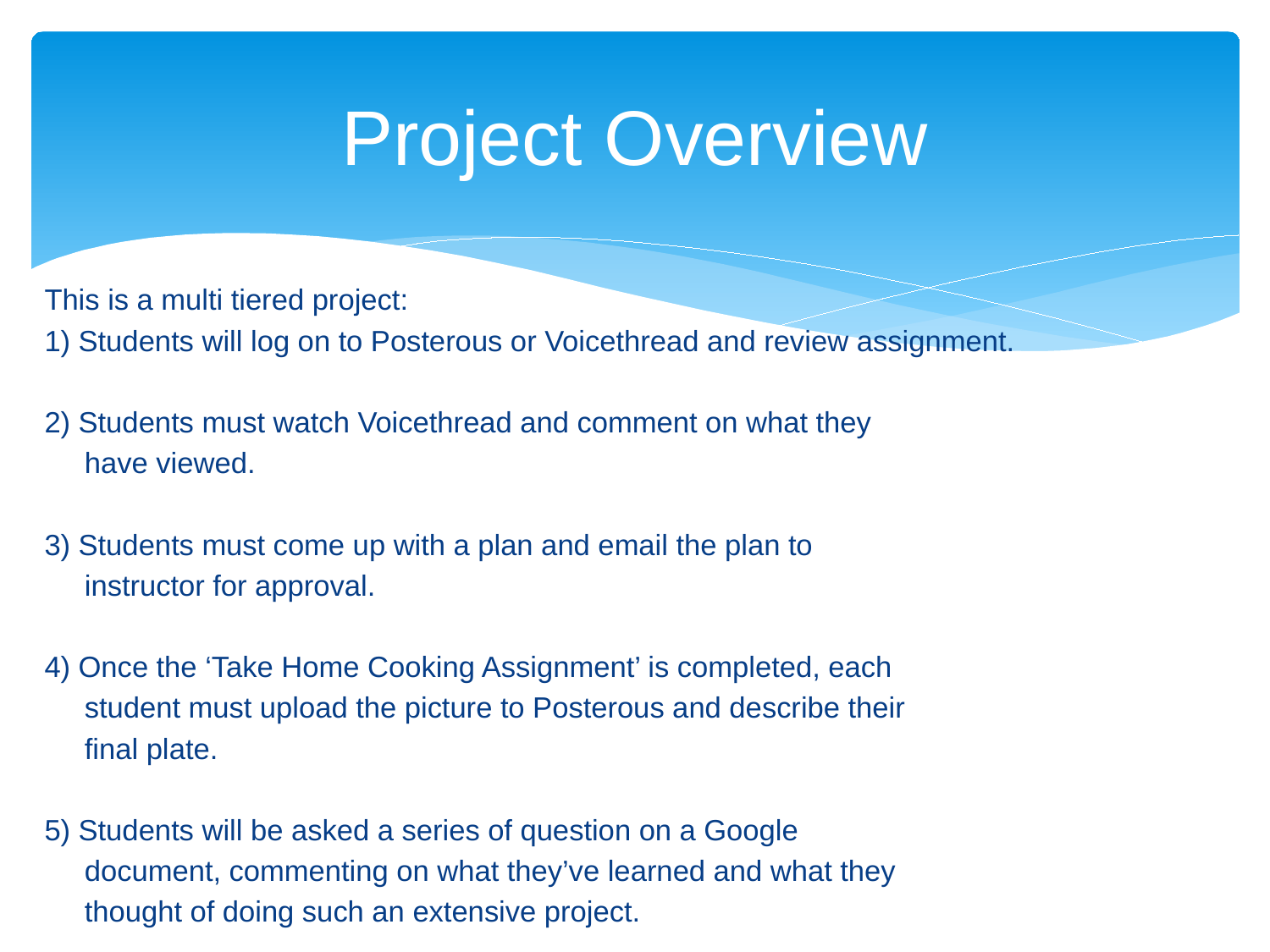

# Project Overview
This is a multi tiered project:
1) Students will log on to Posterous or Voicethread and review assignment.

2) Students must watch Voicethread and comment on what they
     have viewed.

3) Students must come up with a plan and email the plan to
     instructor for approval.

4) Once the ‘Take Home Cooking Assignment’ is completed, each
     student must upload the picture to Posterous and describe their
     final plate.

5) Students will be asked a series of question on a Google
     document, commenting on what they’ve learned and what they
     thought of doing such an extensive project.